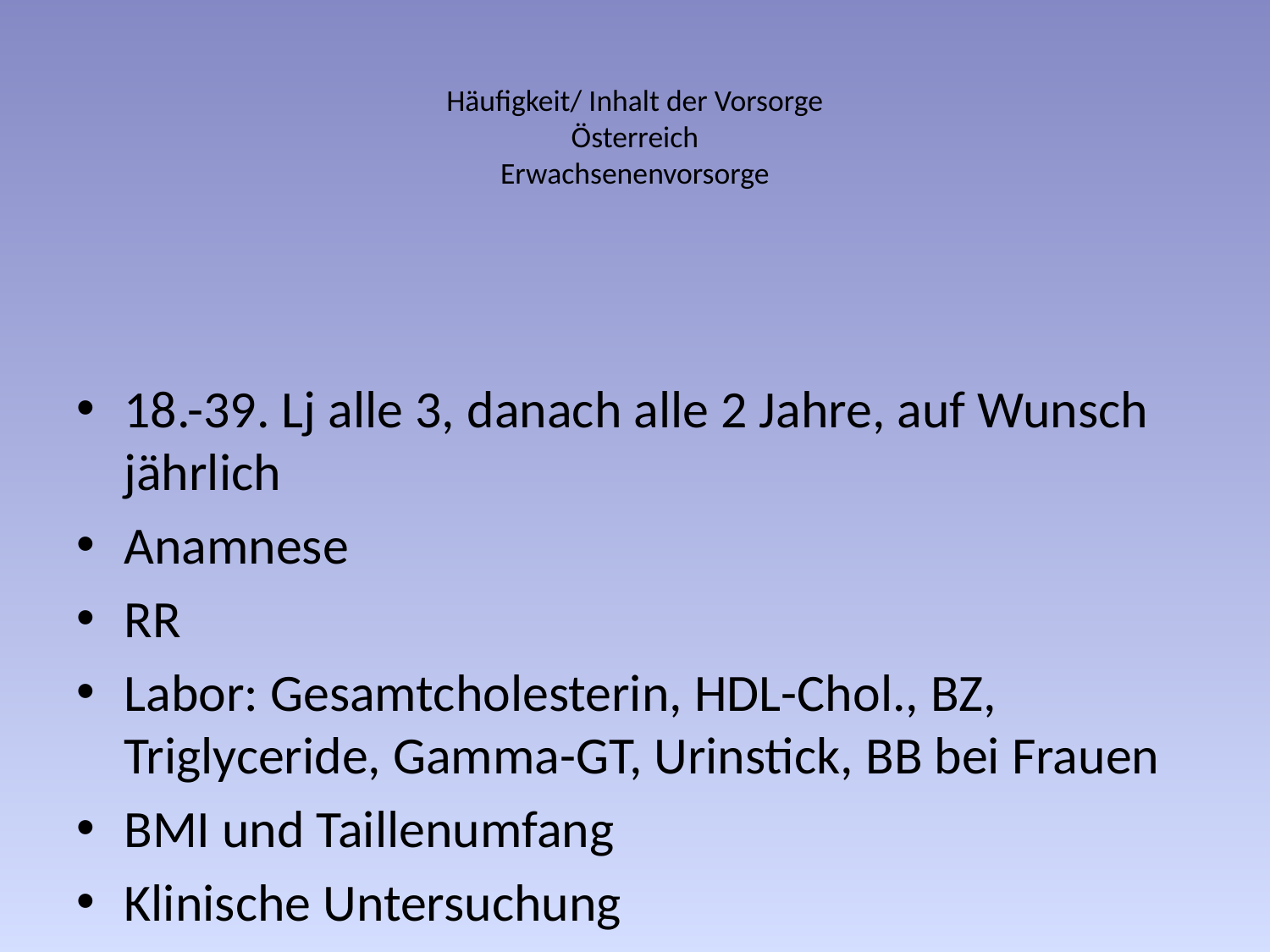

# Häufigkeit/ Inhalt der Vorsorge Österreich Erwachsenenvorsorge

18.-39. Lj alle 3, danach alle 2 Jahre, auf Wunsch jährlich
Anamnese
RR
Labor: Gesamtcholesterin, HDL-Chol., BZ, Triglyceride, Gamma-GT, Urinstick, BB bei Frauen
BMI und Taillenumfang
Klinische Untersuchung